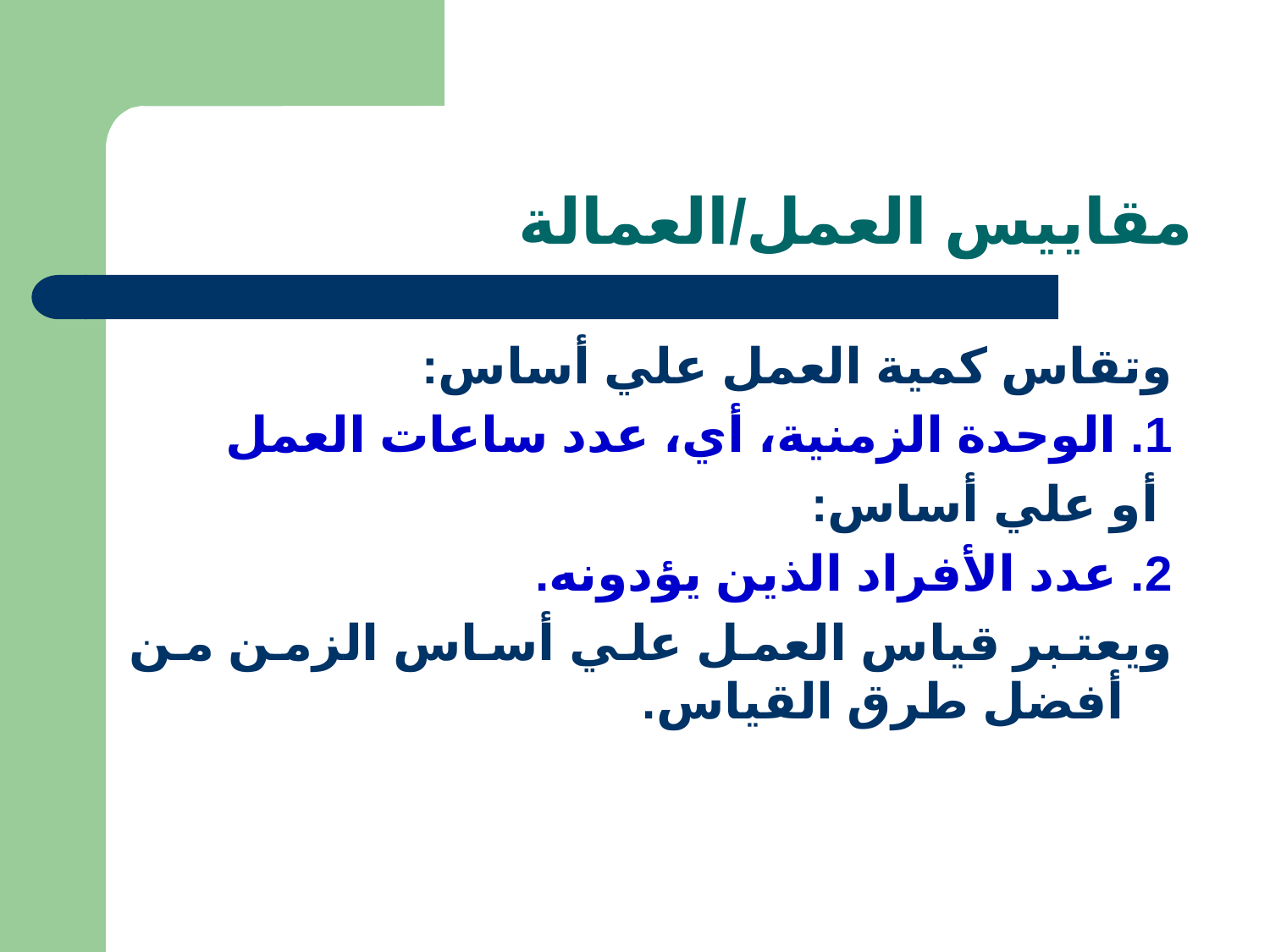

# مقاييس العمل/العمالة
وتقاس كمية العمل علي أساس:
1. الوحدة الزمنية، أي، عدد ساعات العمل
 أو علي أساس:
2. عدد الأفراد الذين يؤدونه.
ويعتبر قياس العمل علي أساس الزمن من أفضل طرق القياس.